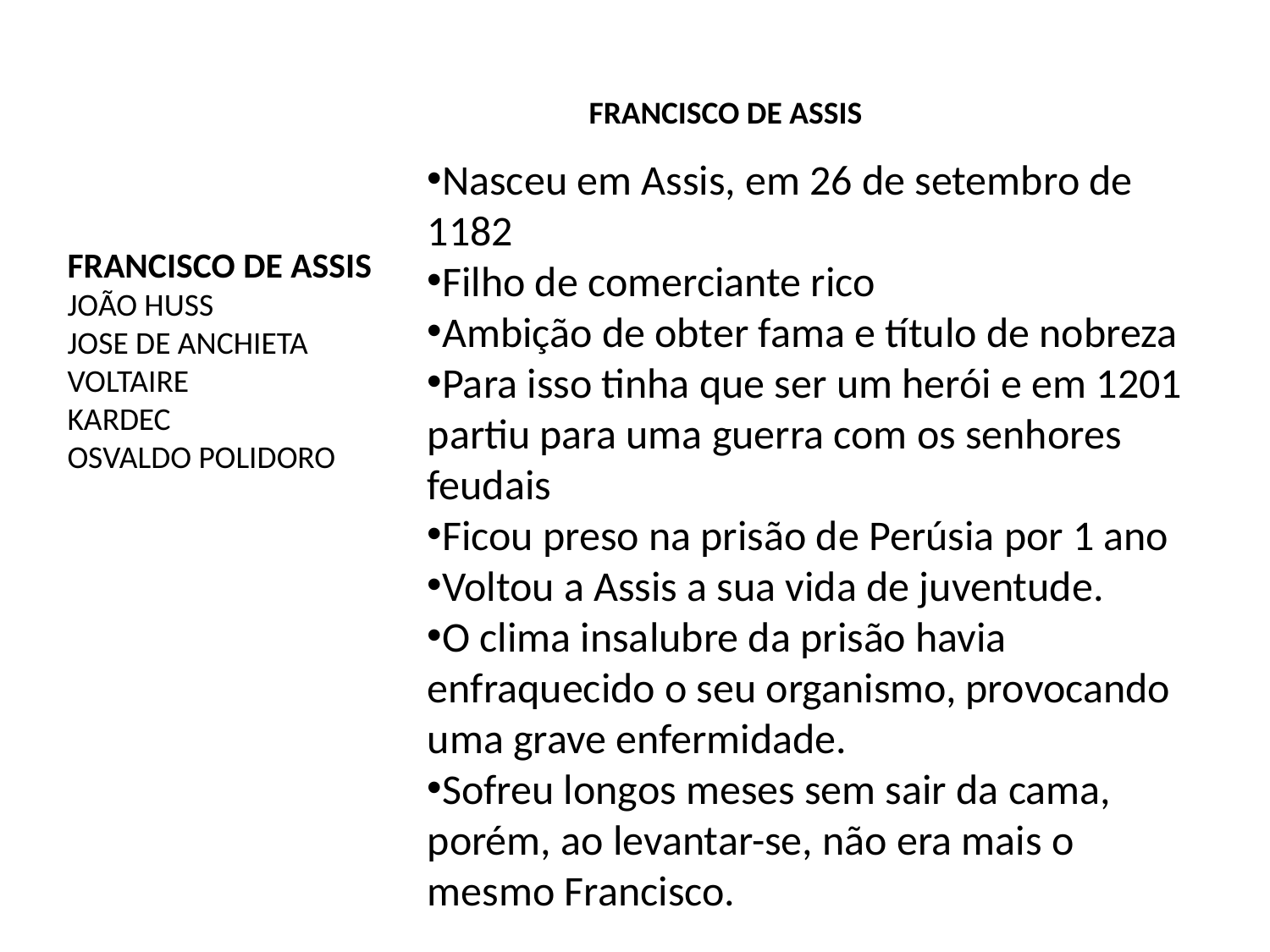

FRANCISCO DE ASSIS
Nasceu em Assis, em 26 de setembro de 1182
Filho de comerciante rico
Ambição de obter fama e título de nobreza
Para isso tinha que ser um herói e em 1201 partiu para uma guerra com os senhores feudais
Ficou preso na prisão de Perúsia por 1 ano
Voltou a Assis a sua vida de juventude.
O clima insalubre da prisão havia enfraquecido o seu organismo, provocando uma grave enfermidade.
Sofreu longos meses sem sair da cama, porém, ao levantar-se, não era mais o mesmo Francisco.
FRANCISCO DE ASSIS
JOÃO HUSS
JOSE DE ANCHIETA
VOLTAIRE
KARDEC
OSVALDO POLIDORO